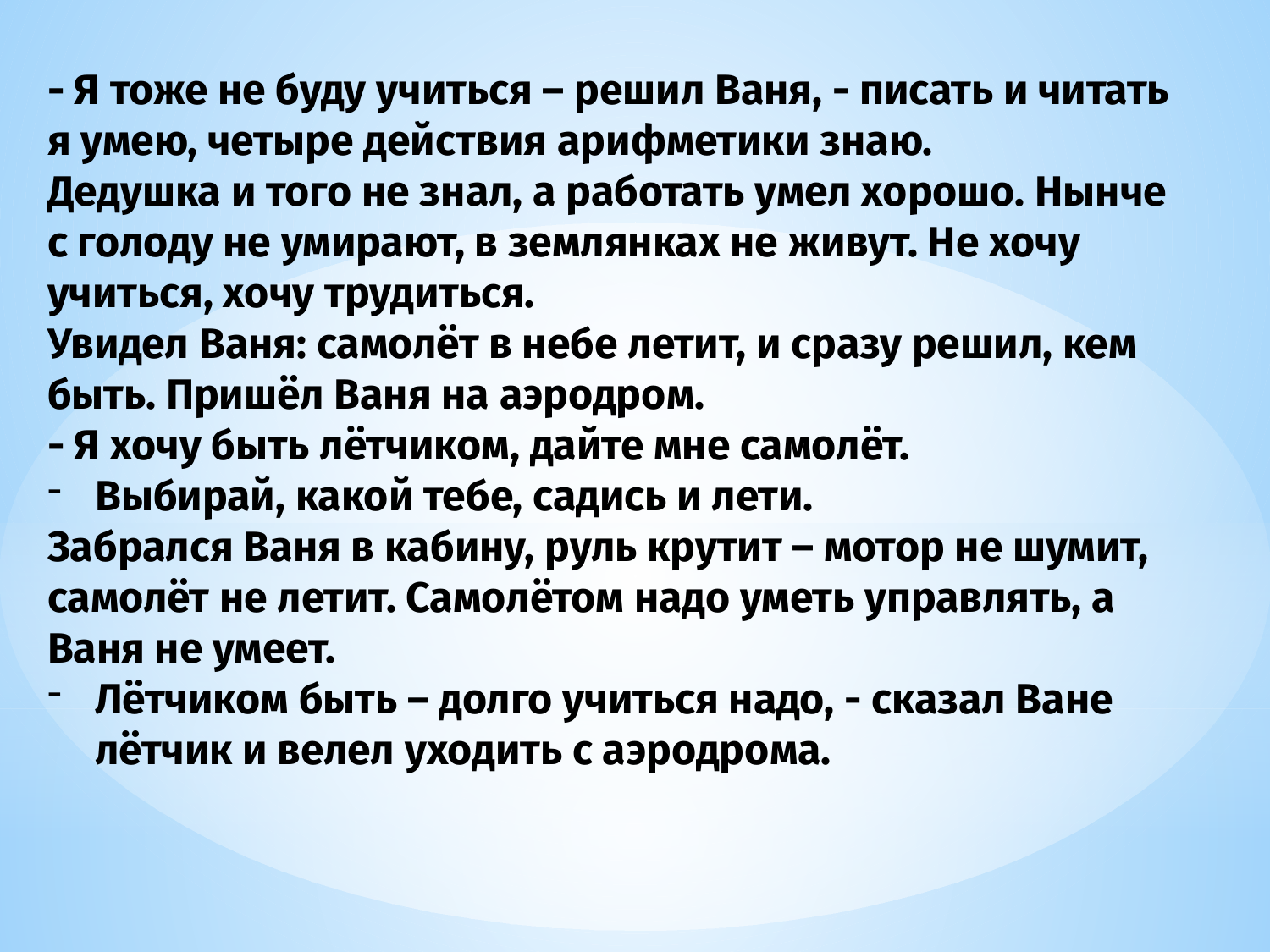

- Я тоже не буду учиться – решил Ваня, - писать и читать я умею, четыре действия арифметики знаю.
Дедушка и того не знал, а работать умел хорошо. Нынче с голоду не умирают, в землянках не живут. Не хочу учиться, хочу трудиться.
Увидел Ваня: самолёт в небе летит, и сразу решил, кем быть. Пришёл Ваня на аэродром.
- Я хочу быть лётчиком, дайте мне самолёт.
Выбирай, какой тебе, садись и лети.
Забрался Ваня в кабину, руль крутит – мотор не шумит, самолёт не летит. Самолётом надо уметь управлять, а Ваня не умеет.
Лётчиком быть – долго учиться надо, - сказал Ване лётчик и велел уходить с аэродрома.